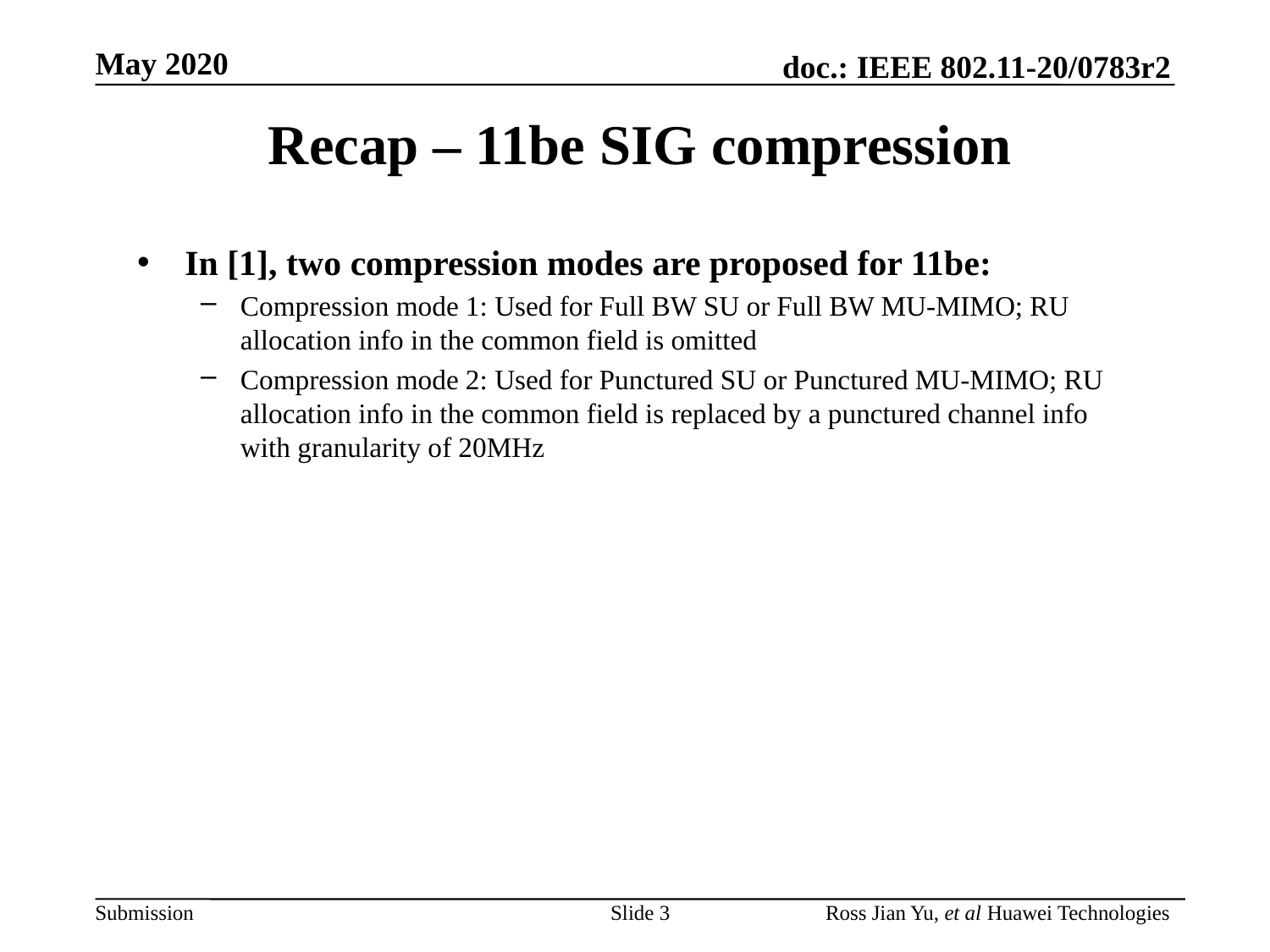

# Recap – 11be SIG compression
In [1], two compression modes are proposed for 11be:
Compression mode 1: Used for Full BW SU or Full BW MU-MIMO; RU allocation info in the common field is omitted
Compression mode 2: Used for Punctured SU or Punctured MU-MIMO; RU allocation info in the common field is replaced by a punctured channel info with granularity of 20MHz
Slide 3